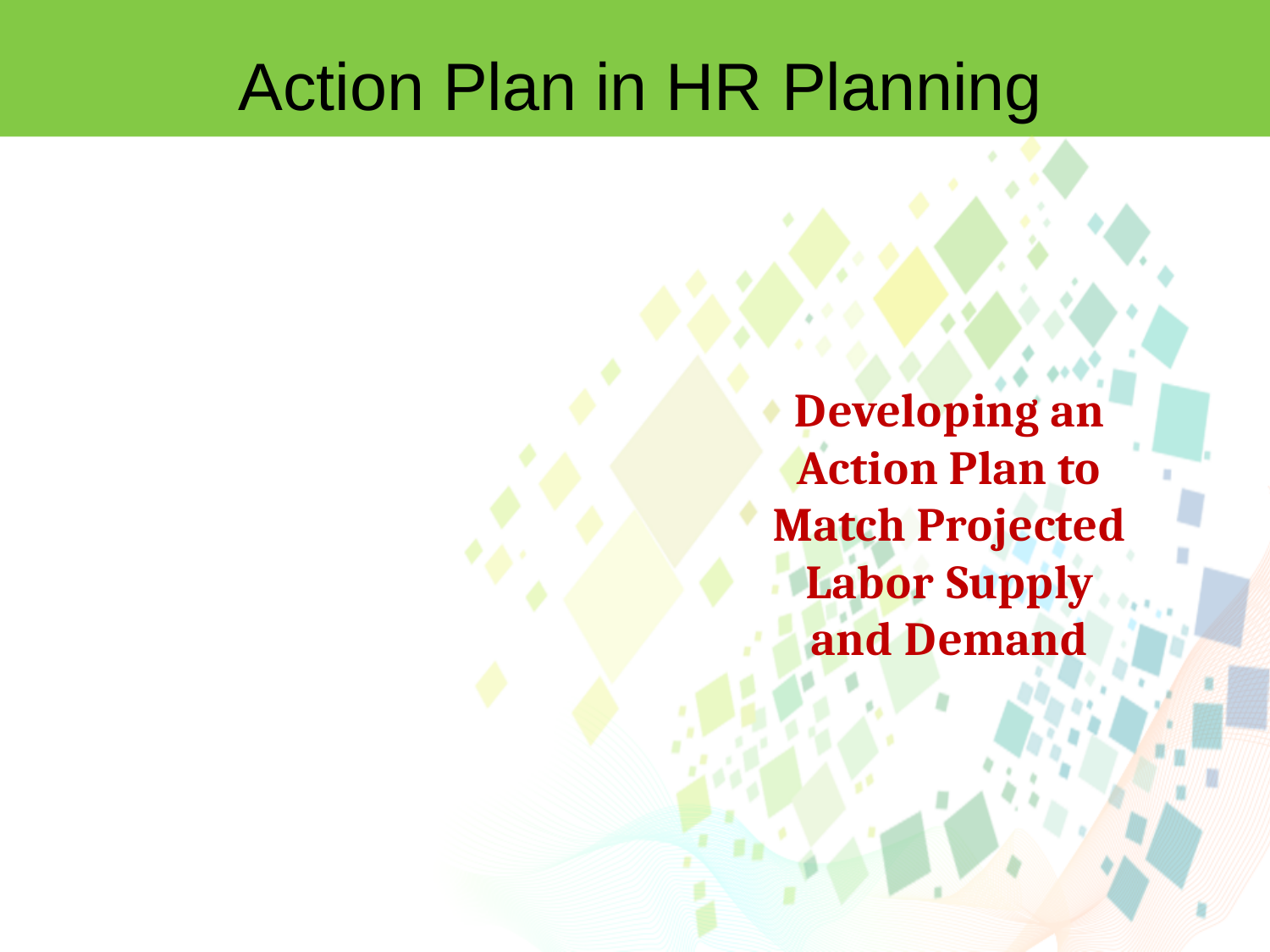

Action Plan in HR Planning
Developing an Action Plan to Match Projected Labor Supply and Demand